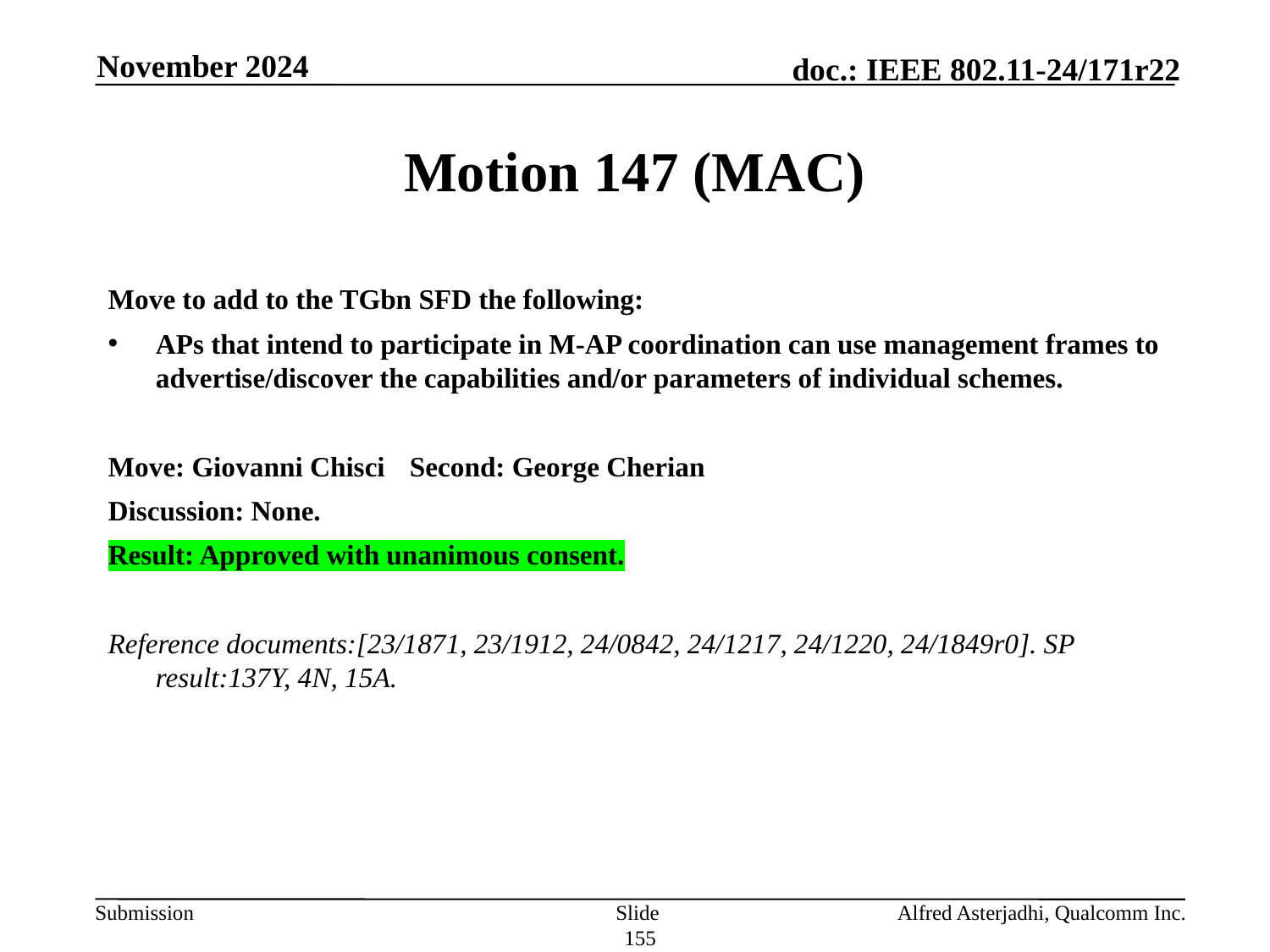

November 2024
# Motion 147 (MAC)
Move to add to the TGbn SFD the following:
APs that intend to participate in M-AP coordination can use management frames to advertise/discover the capabilities and/or parameters of individual schemes.

Move: Giovanni Chisci	Second: George Cherian
Discussion: None.
Result: Approved with unanimous consent.

Reference documents:[23/1871, 23/1912, 24/0842, 24/1217, 24/1220, 24/1849r0]. SP result:137Y, 4N, 15A.

Slide 155
Alfred Asterjadhi, Qualcomm Inc.